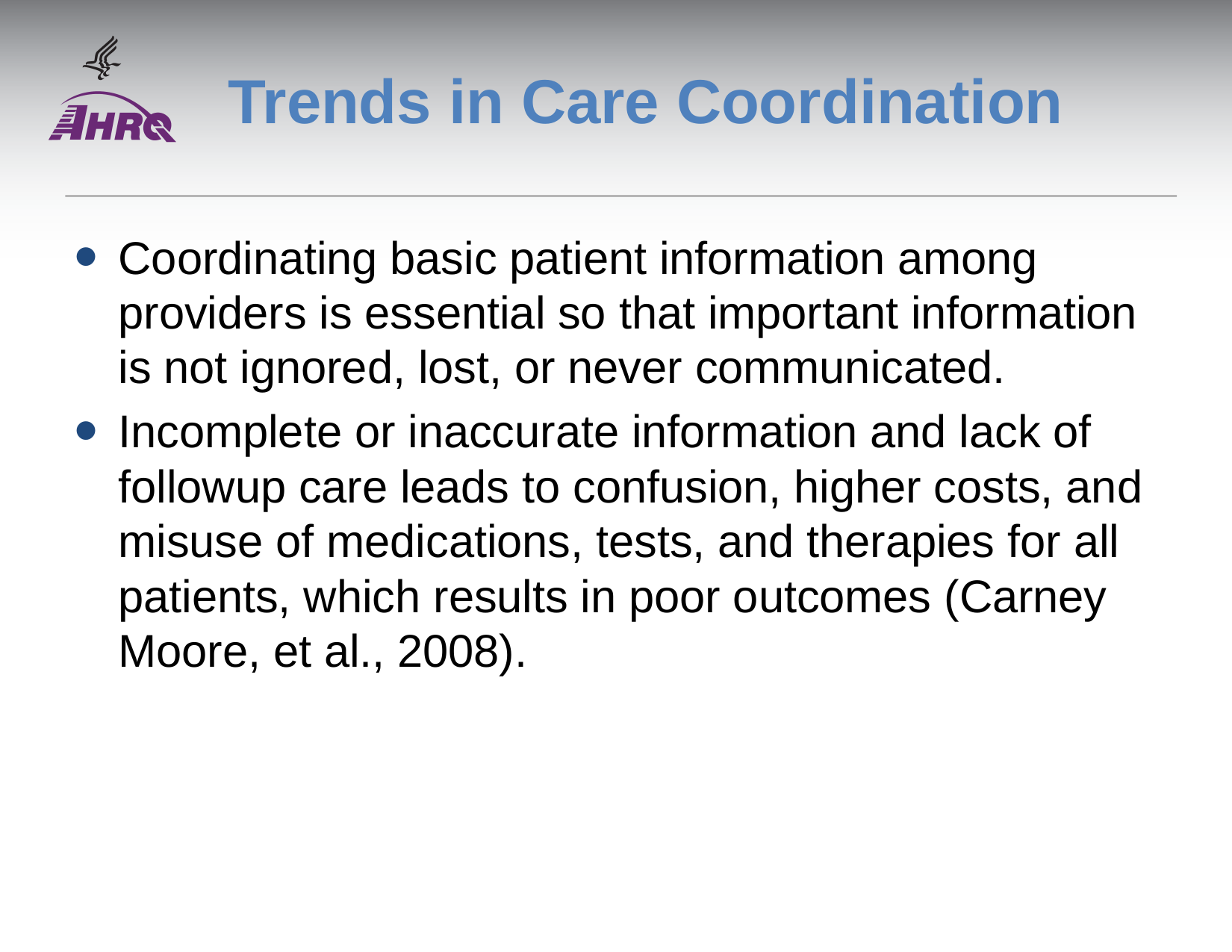

# Trends in Care Coordination
Coordinating basic patient information among providers is essential so that important information is not ignored, lost, or never communicated.
Incomplete or inaccurate information and lack of followup care leads to confusion, higher costs, and misuse of medications, tests, and therapies for all patients, which results in poor outcomes (Carney Moore, et al., 2008).